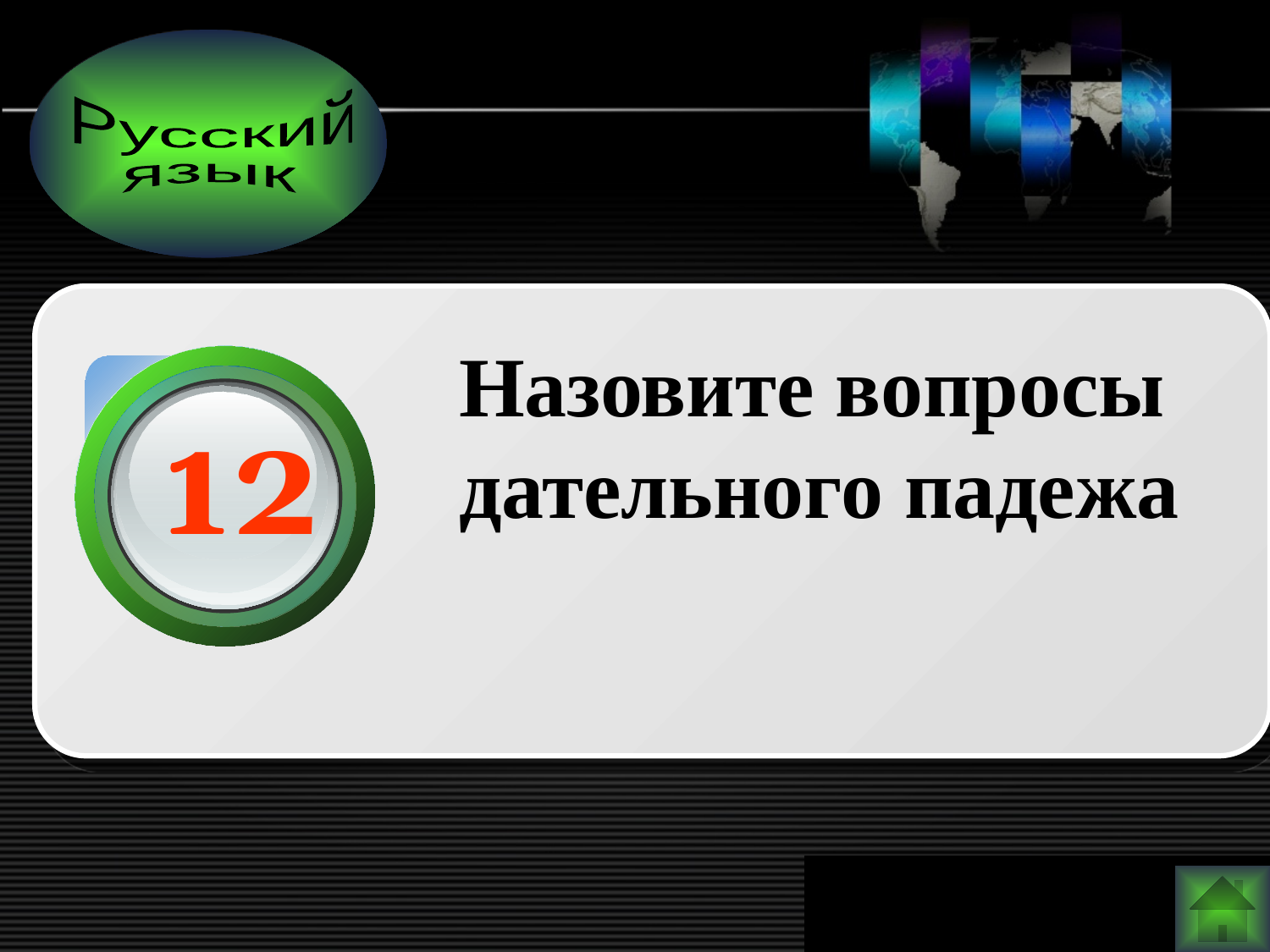

Русский
язык

Назовите вопросы дательного падежа

12

www.themegallery.com